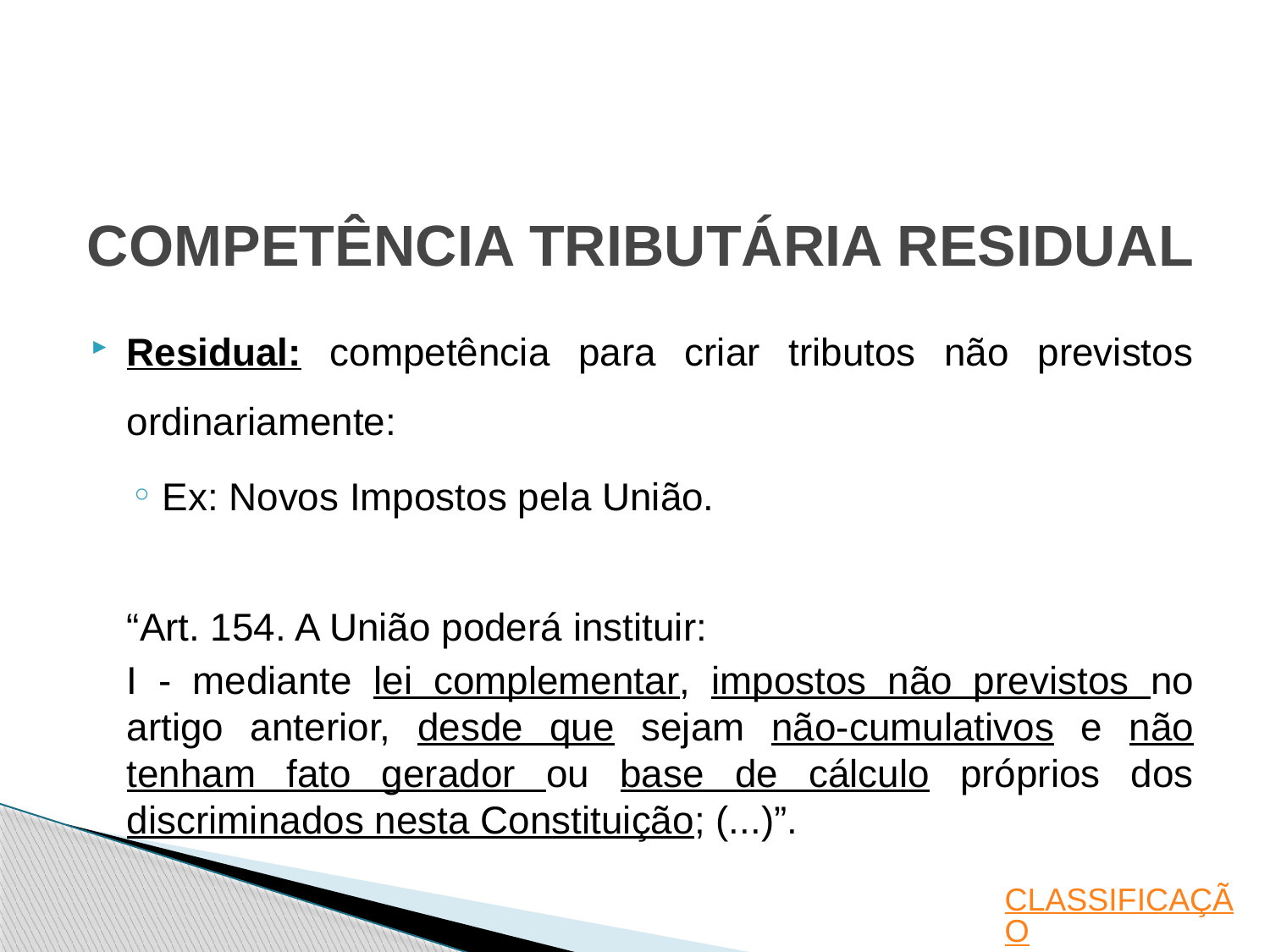

# COMPETÊNCIA TRIBUTÁRIA RESIDUAL
Residual: competência para criar tributos não previstos ordinariamente:
Ex: Novos Impostos pela União.

	“Art. 154. A União poderá instituir:
	I - mediante lei complementar, impostos não previstos no artigo anterior, desde que sejam não-cumulativos e não tenham fato gerador ou base de cálculo próprios dos discriminados nesta Constituição; (...)”.
CLASSIFICAÇÃO